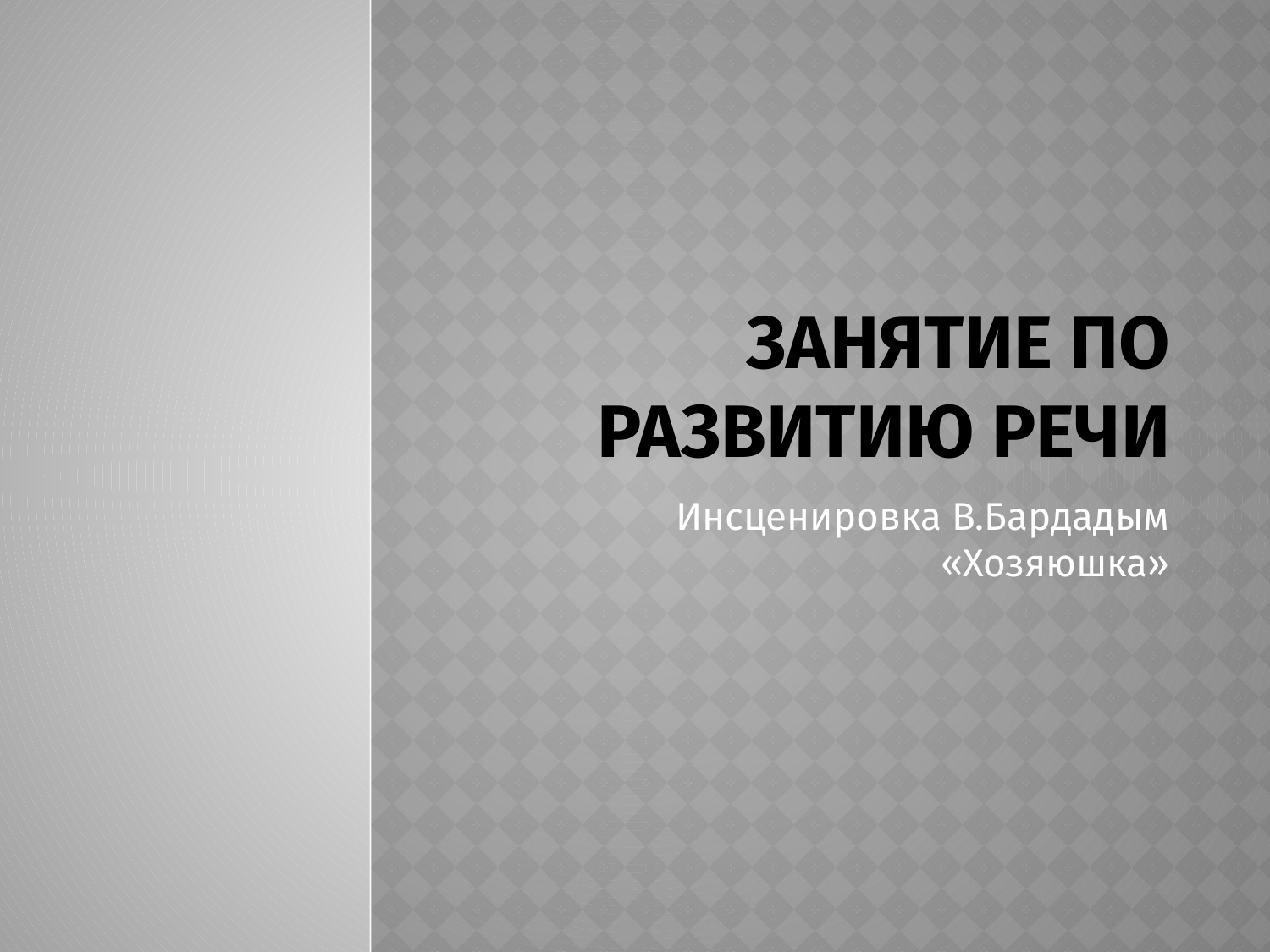

# Занятие по развитию речи
Инсценировка В.Бардадым «Хозяюшка»